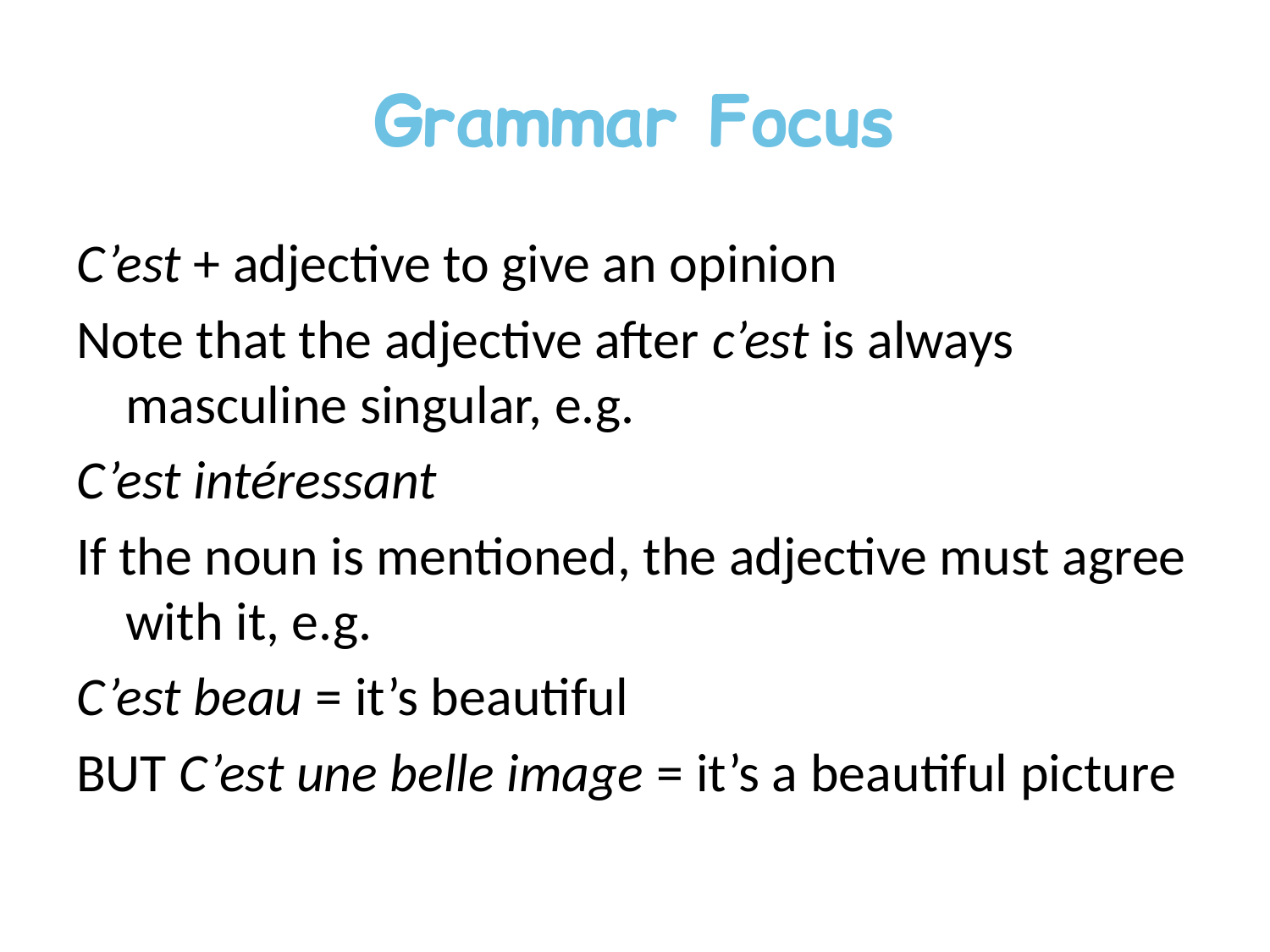

# Grammar Focus
C’est + adjective to give an opinion
Note that the adjective after c’est is always masculine singular, e.g.
C’est intéressant
If the noun is mentioned, the adjective must agree with it, e.g.
C’est beau = it’s beautiful
BUT C’est une belle image = it’s a beautiful picture